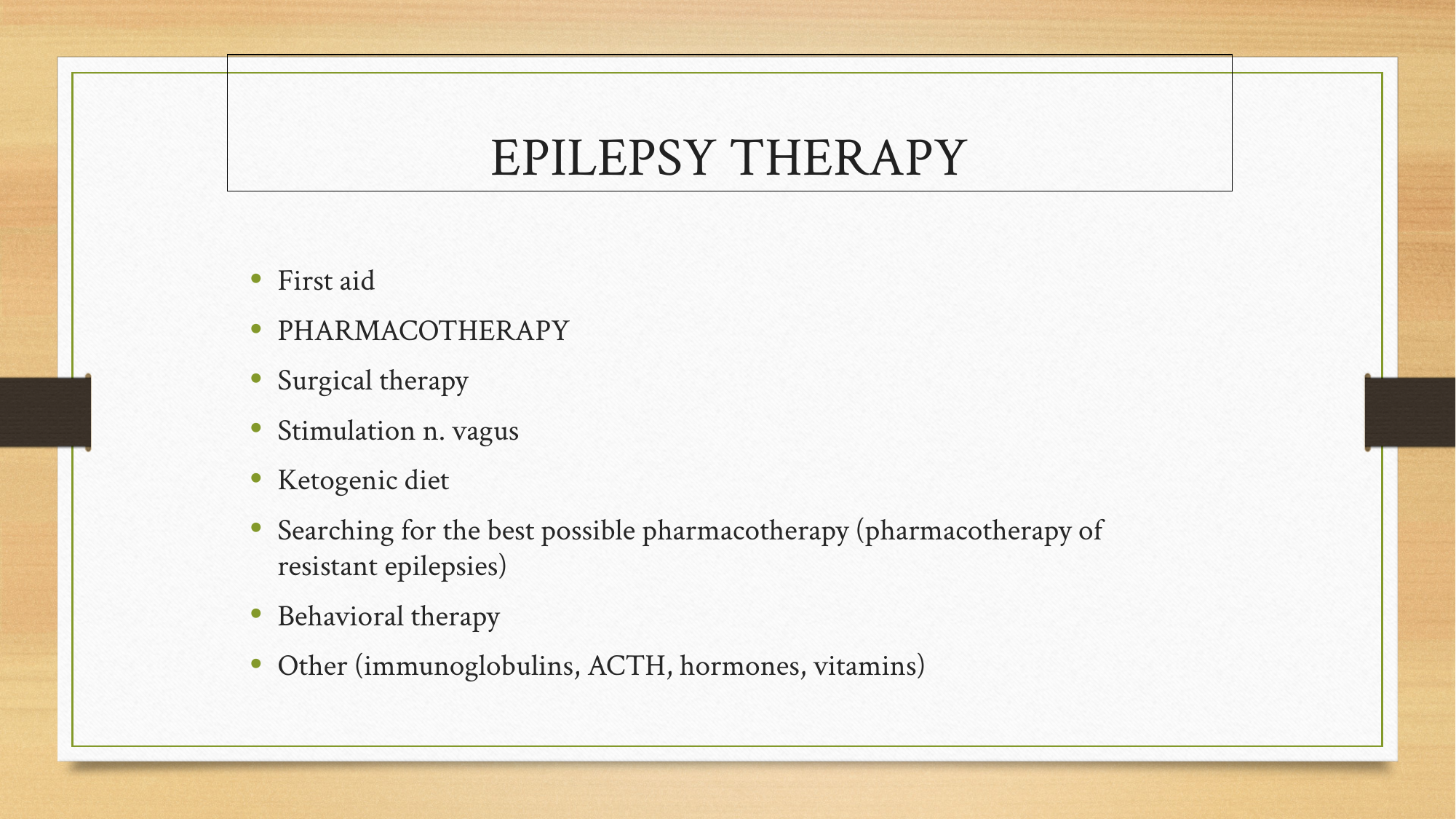

EPILEPSY THERAPY
First aid
PHARMACOTHERAPY
Surgical therapy
Stimulation n. vagus
Ketogenic diet
Searching for the best possible pharmacotherapy (pharmacotherapy of resistant epilepsies)
Behavioral therapy
Other (immunoglobulins, ACTH, hormones, vitamins)